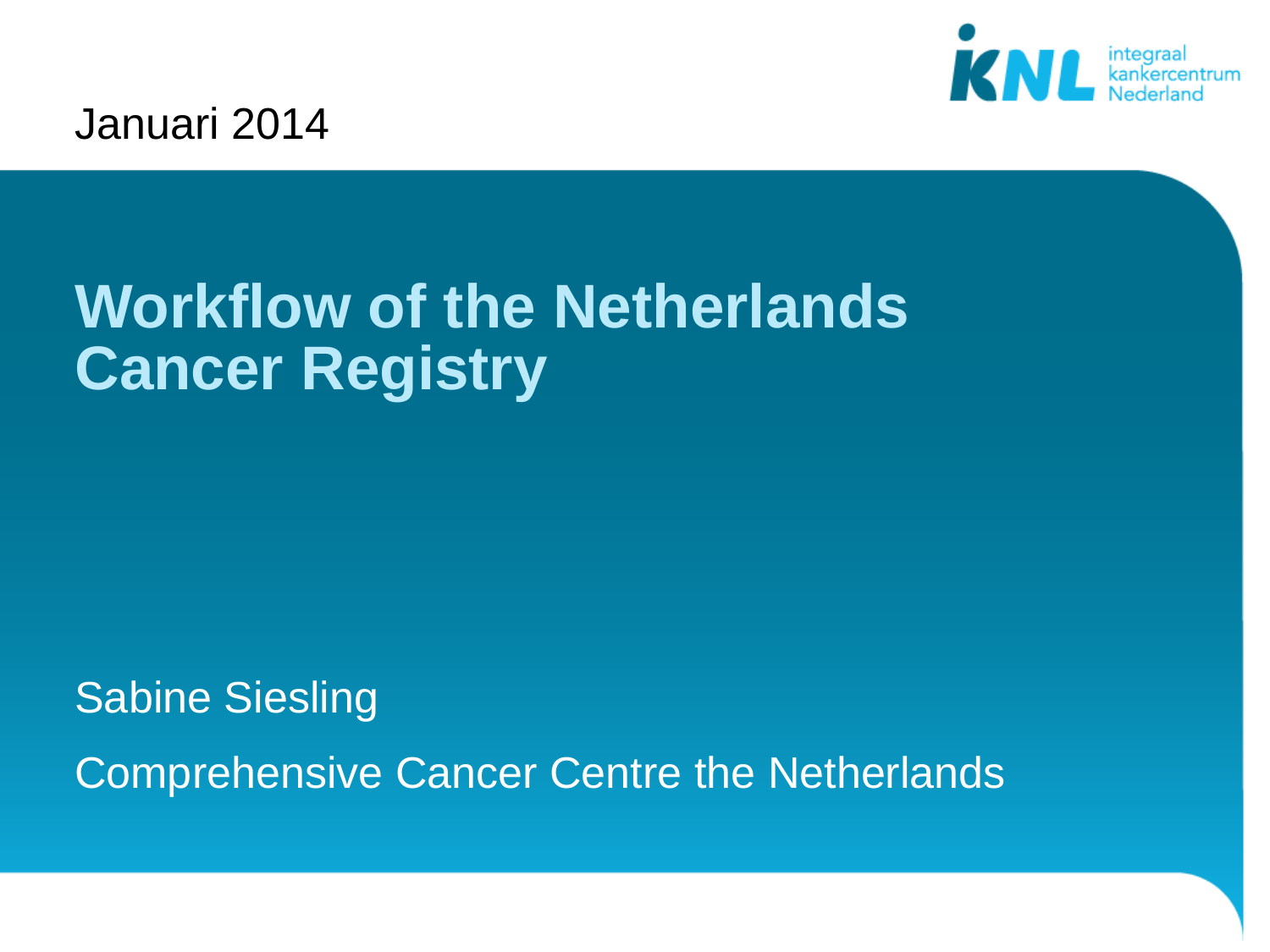

Januari 2014
# Workflow of the Netherlands Cancer Registry
Sabine Siesling
Comprehensive Cancer Centre the Netherlands
Via Beeld| Koptekst en voettekst kunt u deze tekst wijzigen
1